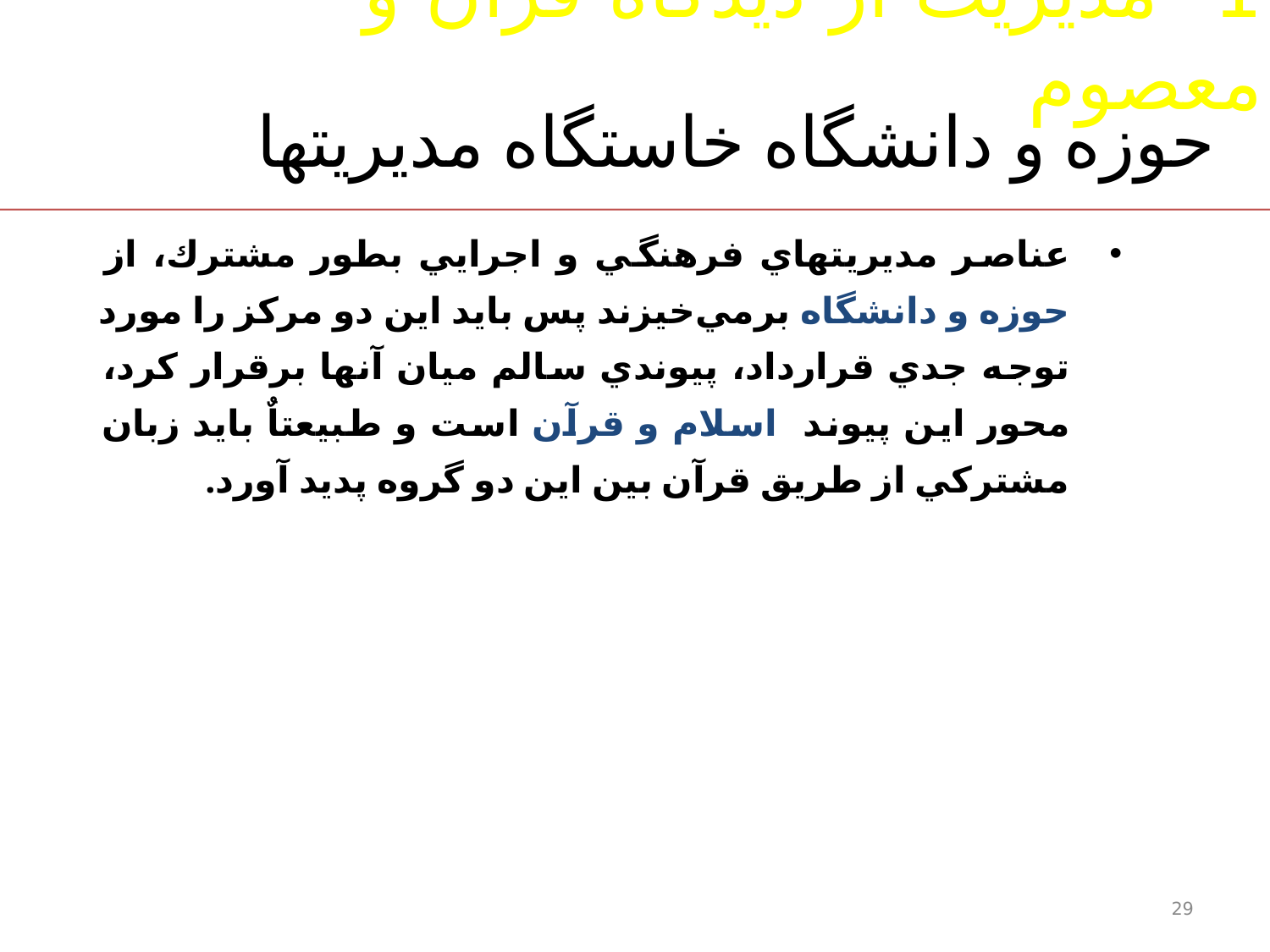

1- مديريت از ديدگاه قرآن و معصوم
# حوزه و دانشگاه خاستگاه مديريتها

عناصر مديريتهاي فرهنگي و اجرايي بطور مشترك، از حوزه و دانشگاه برمي‌خيزند پس بايد اين دو مركز را مورد توجه جدي قرارداد، پيوندي سالم ميان آنها برقرار كرد، محور اين پيوند  اسلام و قرآن است و طبيعتاٌ بايد زبان مشتركي از طريق قرآن بين اين دو گروه پديد آورد.
29